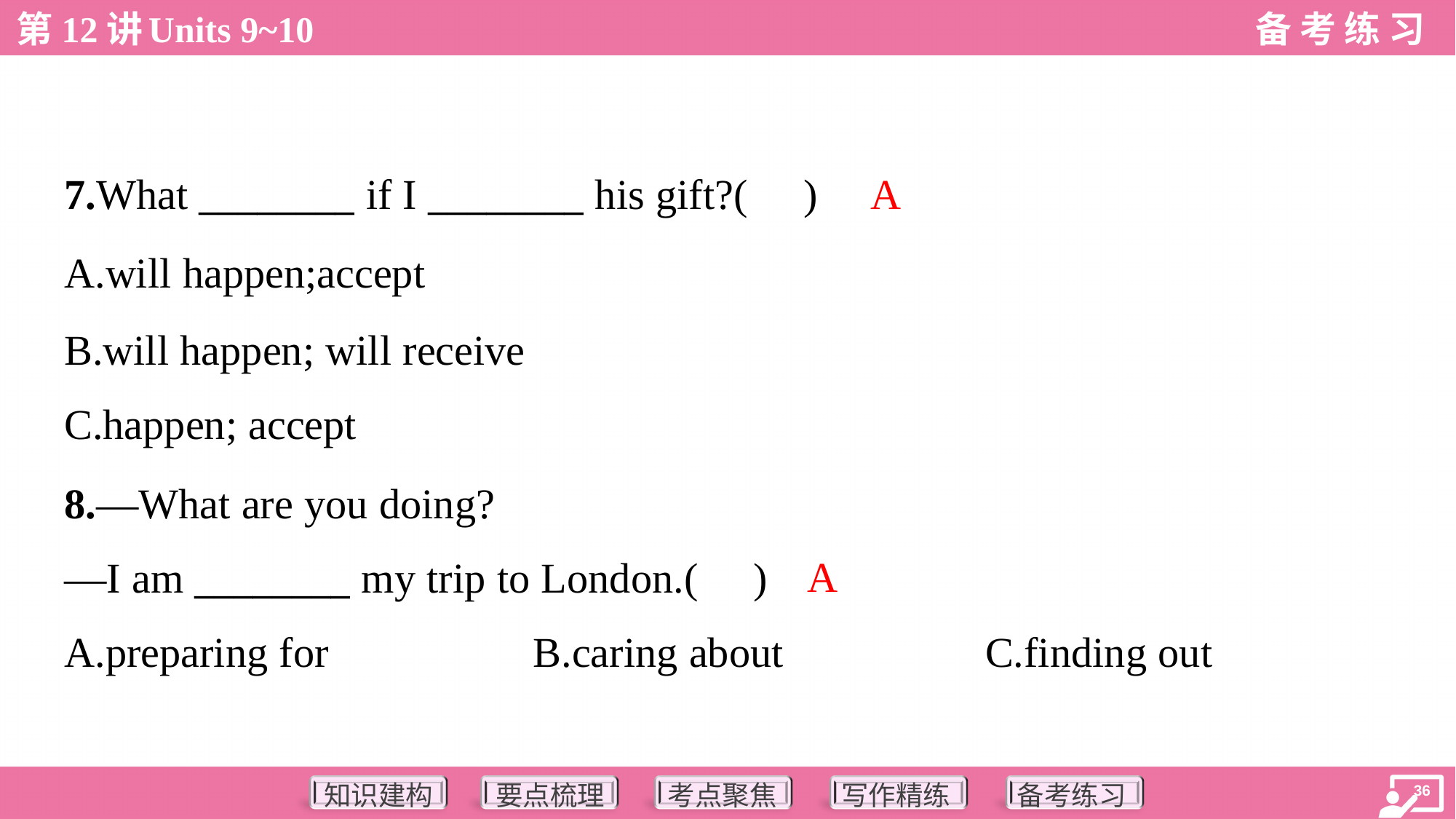

A
7.What ________ if I ________ his gift?(     )
A.will happen;accept
B.will happen; will receive
C.happen; accept
8.—What are you doing?
—I am ________ my trip to London.(     )
A
A.preparing for	B.caring about	C.finding out